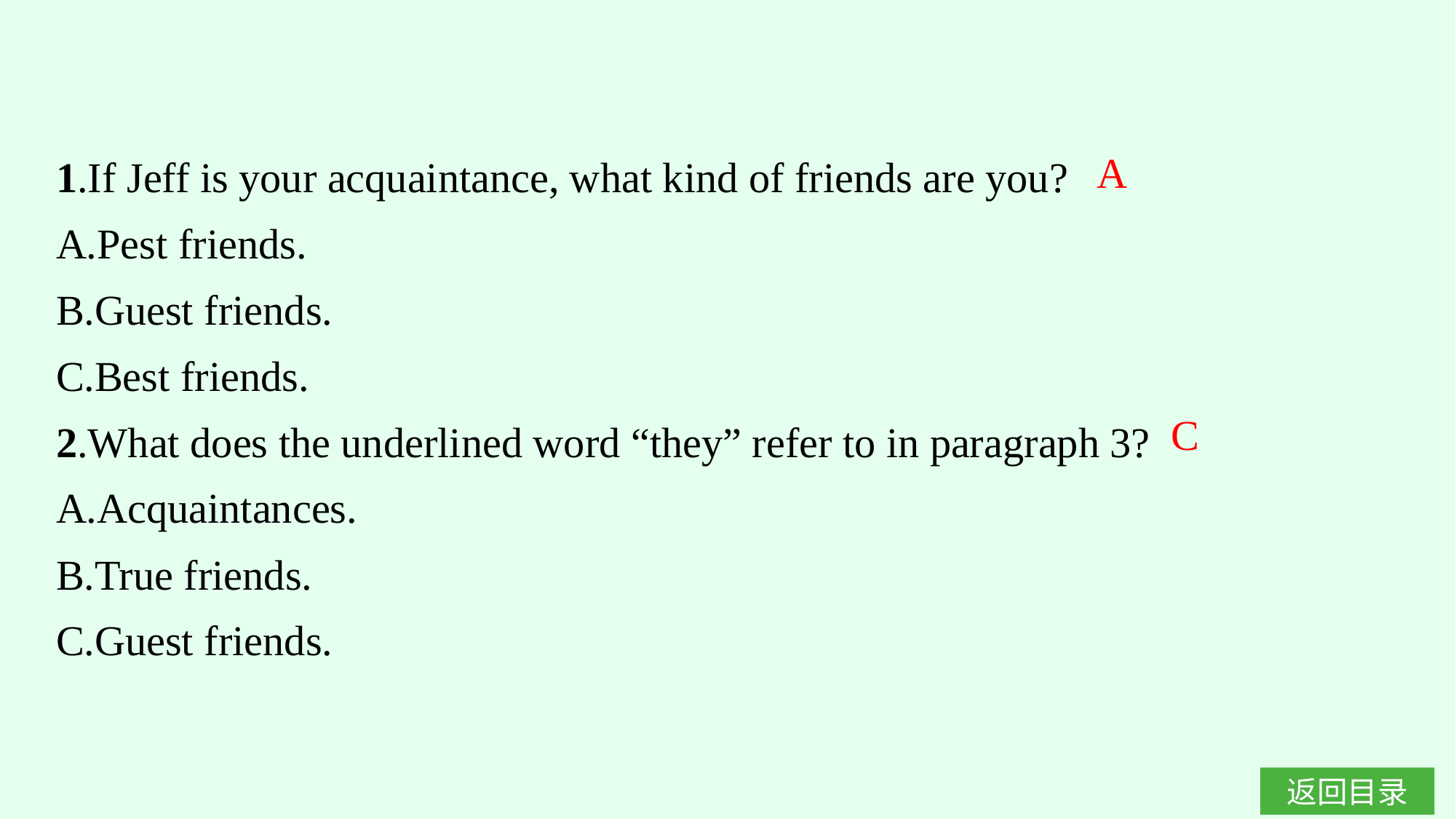

1.If Jeff is your acquaintance, what kind of friends are you?
A.Pest friends.
B.Guest friends.
C.Best friends.
2.What does the underlined word “they” refer to in paragraph 3?
A.Acquaintances.
B.True friends.
C.Guest friends.
A
C